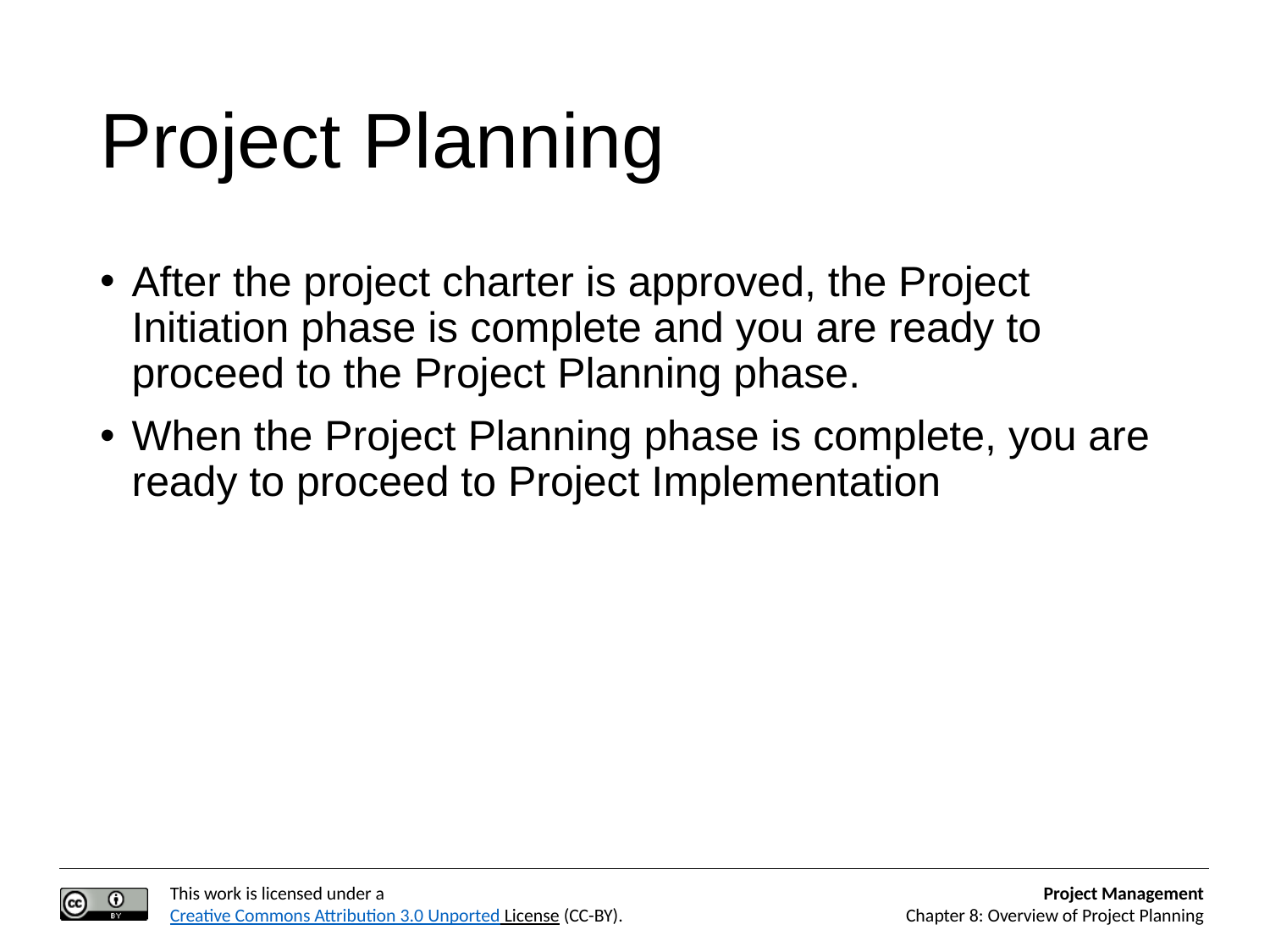

# Project Planning
After the project charter is approved, the Project Initiation phase is complete and you are ready to proceed to the Project Planning phase.
When the Project Planning phase is complete, you are ready to proceed to Project Implementation